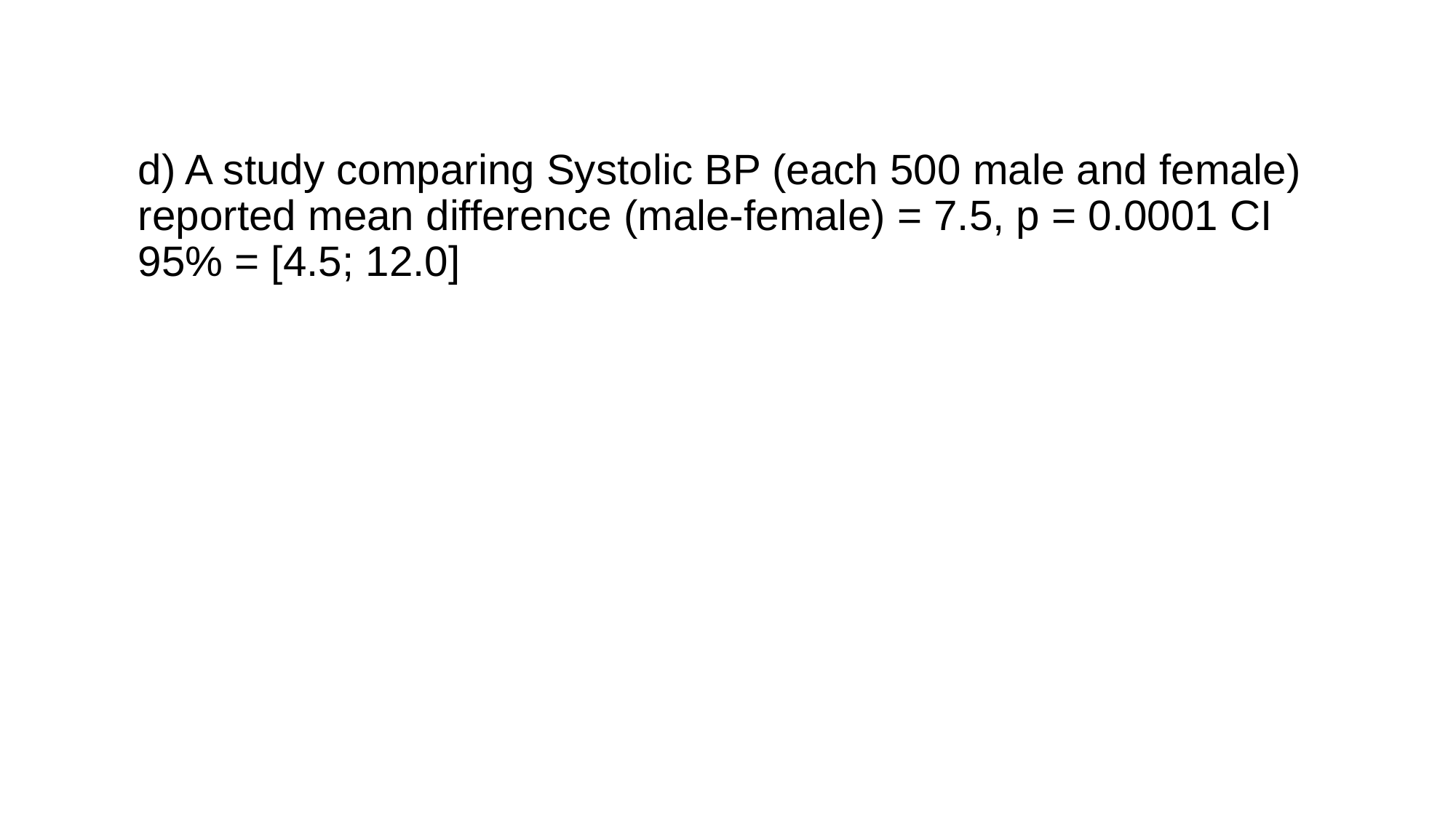

d) A study comparing Systolic BP (each 500 male and female) reported mean difference (male-female) = 7.5, p = 0.0001 CI 95% = [4.5; 12.0]